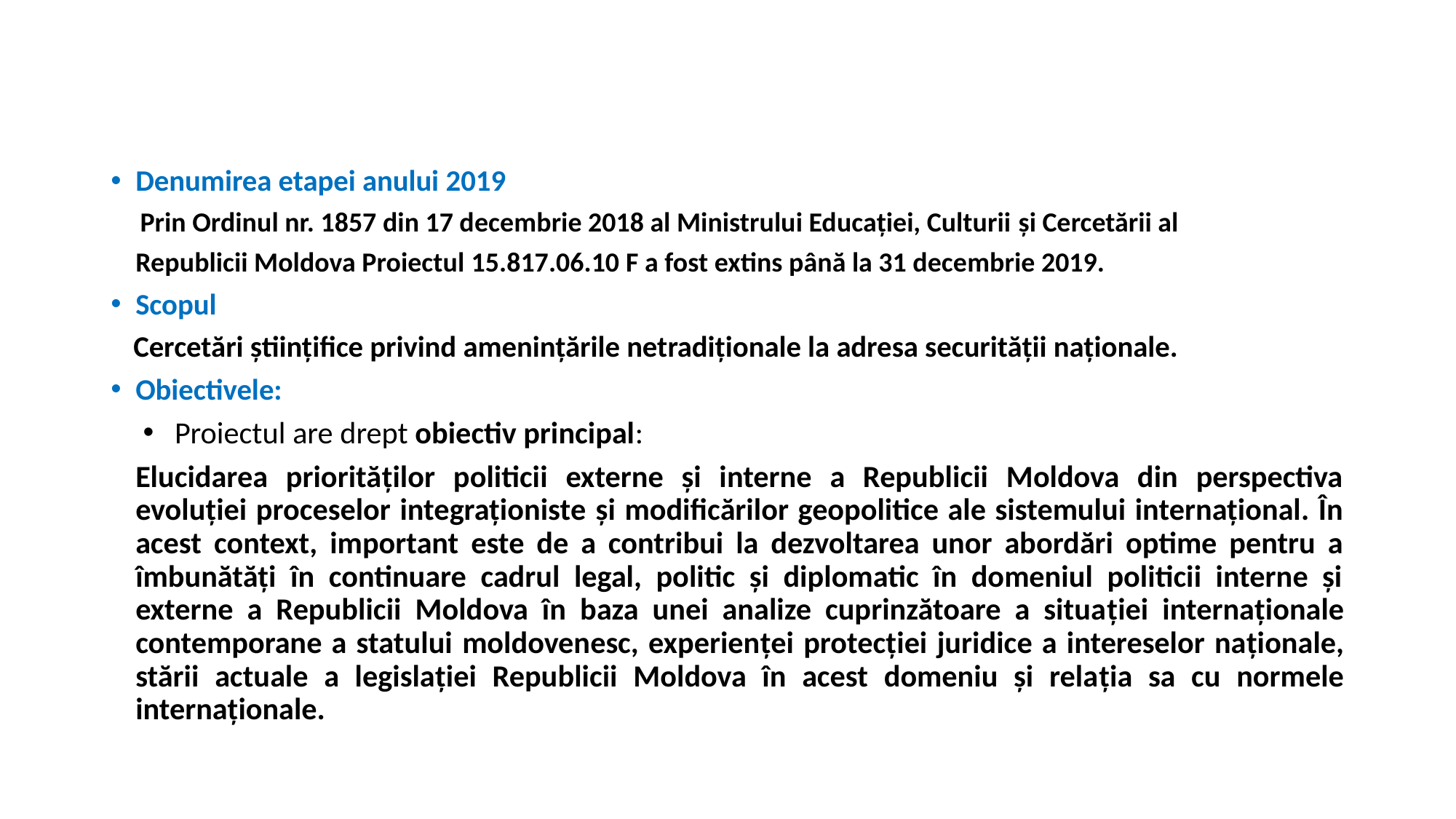

Denumirea etapei anului 2019
     Prin Ordinul nr. 1857 din 17 decembrie 2018 al Ministrului Educaţiei, Culturii şi Cercetării al
    Republicii Moldova Proiectul 15.817.06.10 F a fost extins până la 31 decembrie 2019.
Scopul
   Cercetări ştiinţifice privind ameninţările netradiţionale la adresa securităţii naţionale.
Obiectivele:
 Proiectul are drept obiectiv principal:
Elucidarea priorităților politicii externe și interne a Republicii Moldova din perspectiva evoluţiei proceselor integraţioniste şi modificărilor geopolitice ale sistemului internaţional. În acest context, important este de a contribui la dezvoltarea unor abordări optime pentru a îmbunătăți în continuare cadrul legal, politic și diplomatic în domeniul politicii interne și externe a Republicii Moldova în baza unei analize cuprinzătoare a situației internaționale contemporane a statului moldovenesc, experienței protecției juridice a intereselor naționale, stării actuale a legislației Republicii Moldova în acest domeniu și relația sa cu normele internaționale.